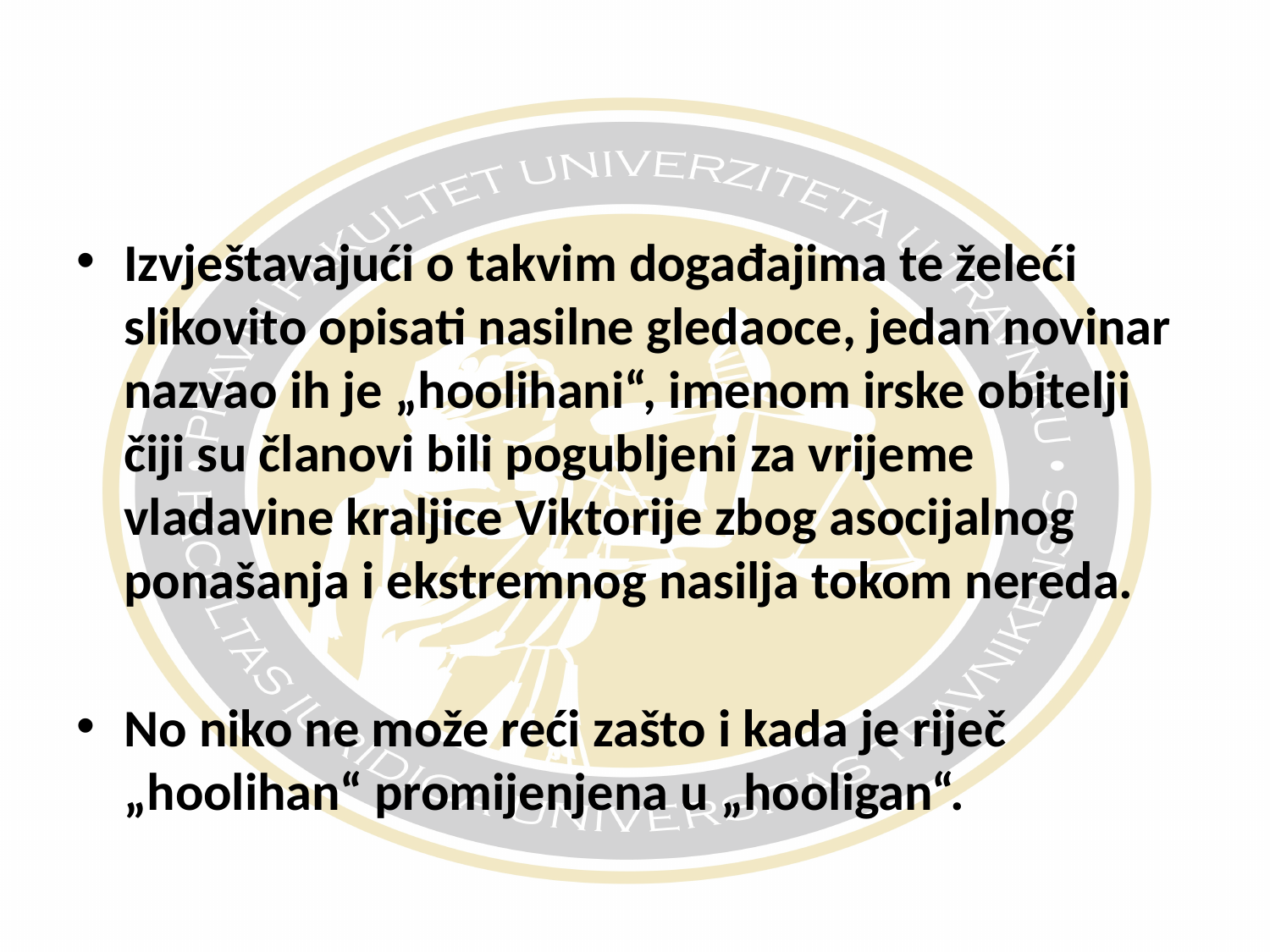

#
Izvještavajući o takvim događajima te želeći slikovito opisati nasilne gledaoce, jedan novinar nazvao ih je „hoolihani“, imenom irske obitelji čiji su članovi bili pogubljeni za vrijeme vladavine kraljice Viktorije zbog asocijalnog ponašanja i ekstremnog nasilja tokom nereda.

No niko ne može reći zašto i kada je riječ „hoolihan“ promijenjena u „hooligan“.